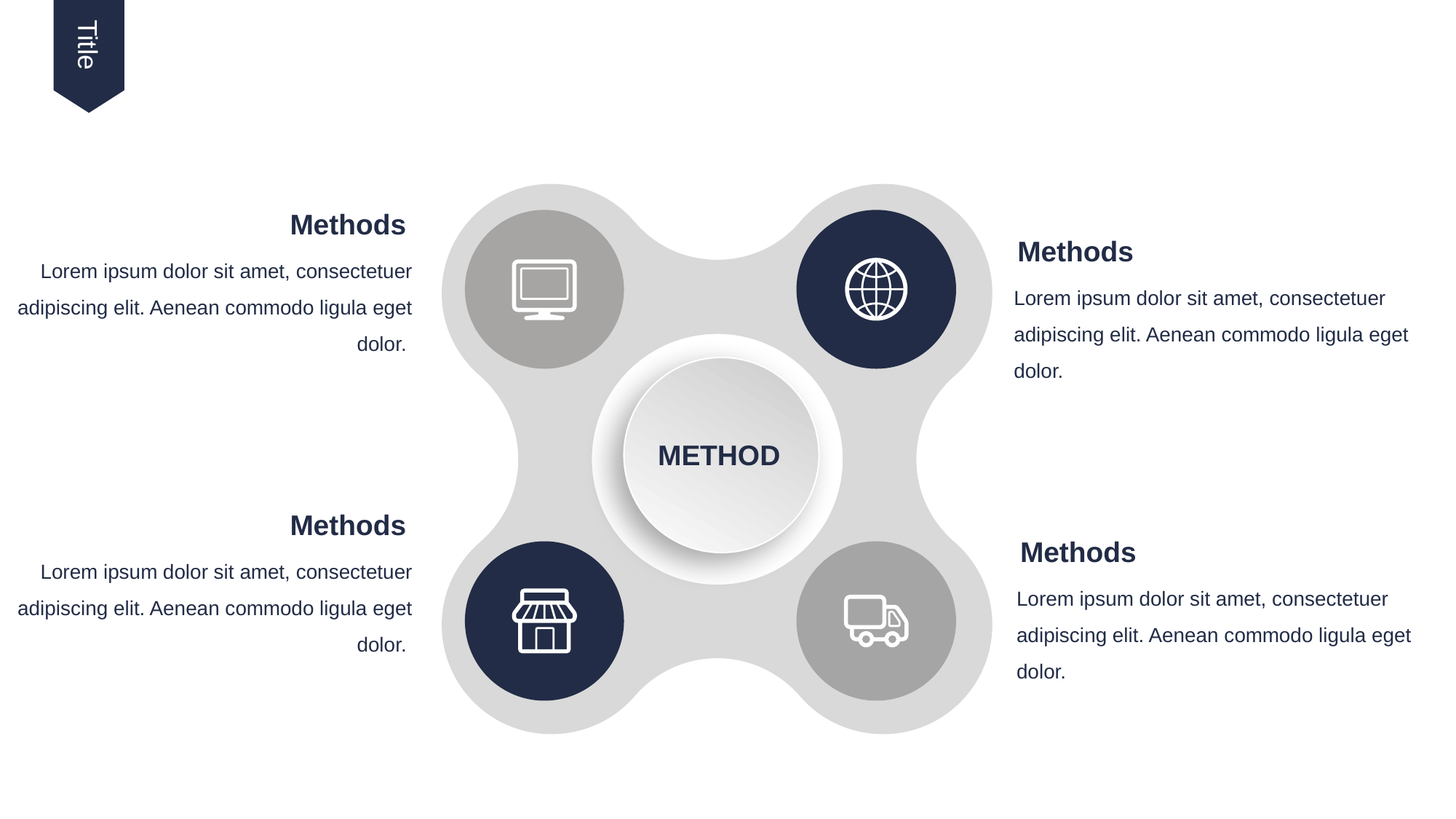

Title

Methods

Methods
Lorem ipsum dolor sit amet, consectetuer adipiscing elit. Aenean commodo ligula eget dolor.
Lorem ipsum dolor sit amet, consectetuer adipiscing elit. Aenean commodo ligula eget dolor.

METHOD
Methods
Methods
Lorem ipsum dolor sit amet, consectetuer adipiscing elit. Aenean commodo ligula eget dolor.

Lorem ipsum dolor sit amet, consectetuer adipiscing elit. Aenean commodo ligula eget dolor.